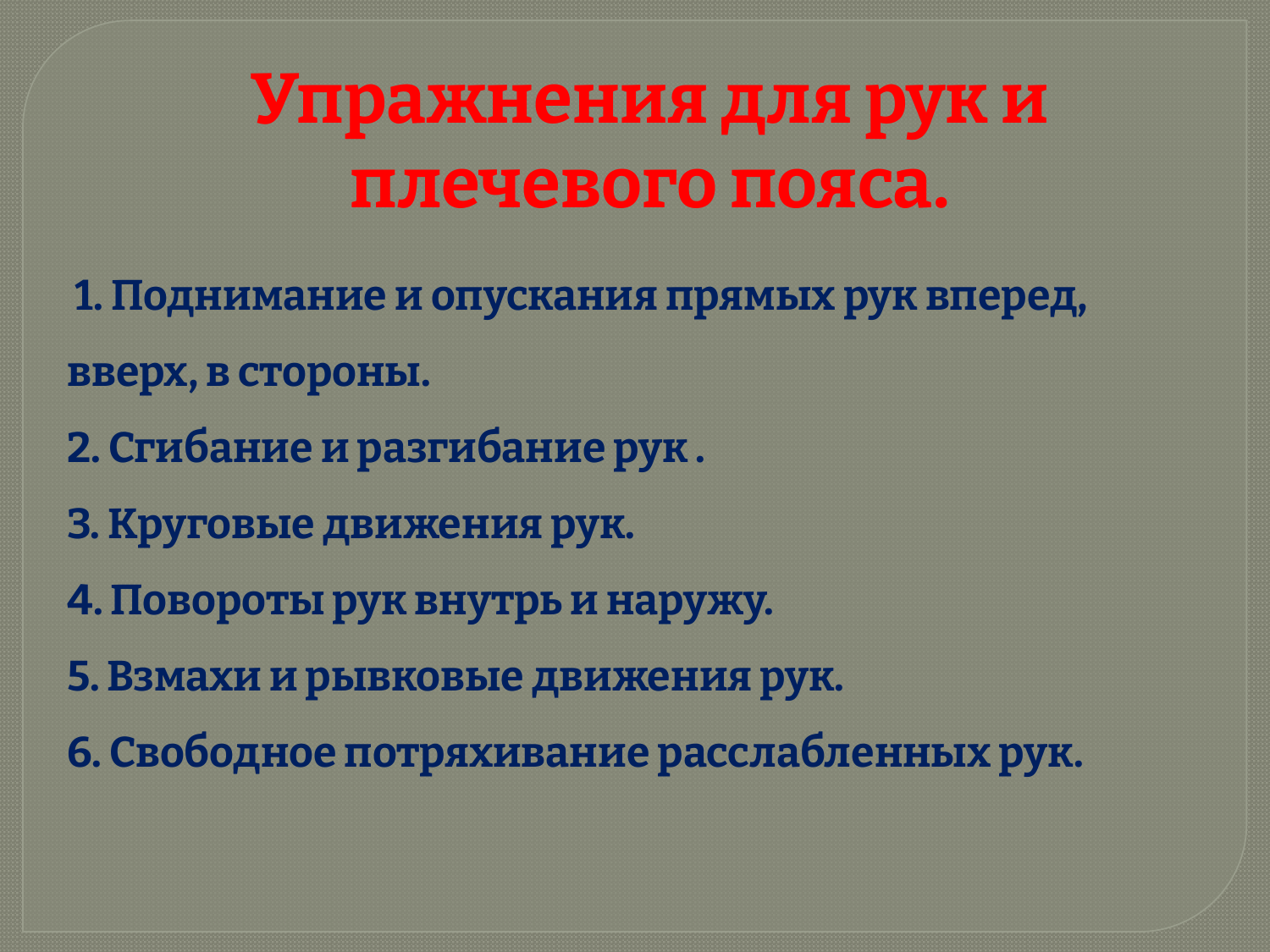

Упражнения для рук и плечевого пояса.
 1. Поднимание и опускания прямых рук вперед, вверх, в стороны.
2. Сгибание и разгибание рук .
3. Круговые движения рук.
4. Повороты рук внутрь и наружу.
5. Взмахи и рывковые движения рук.
6. Свободное потряхивание расслабленных рук.